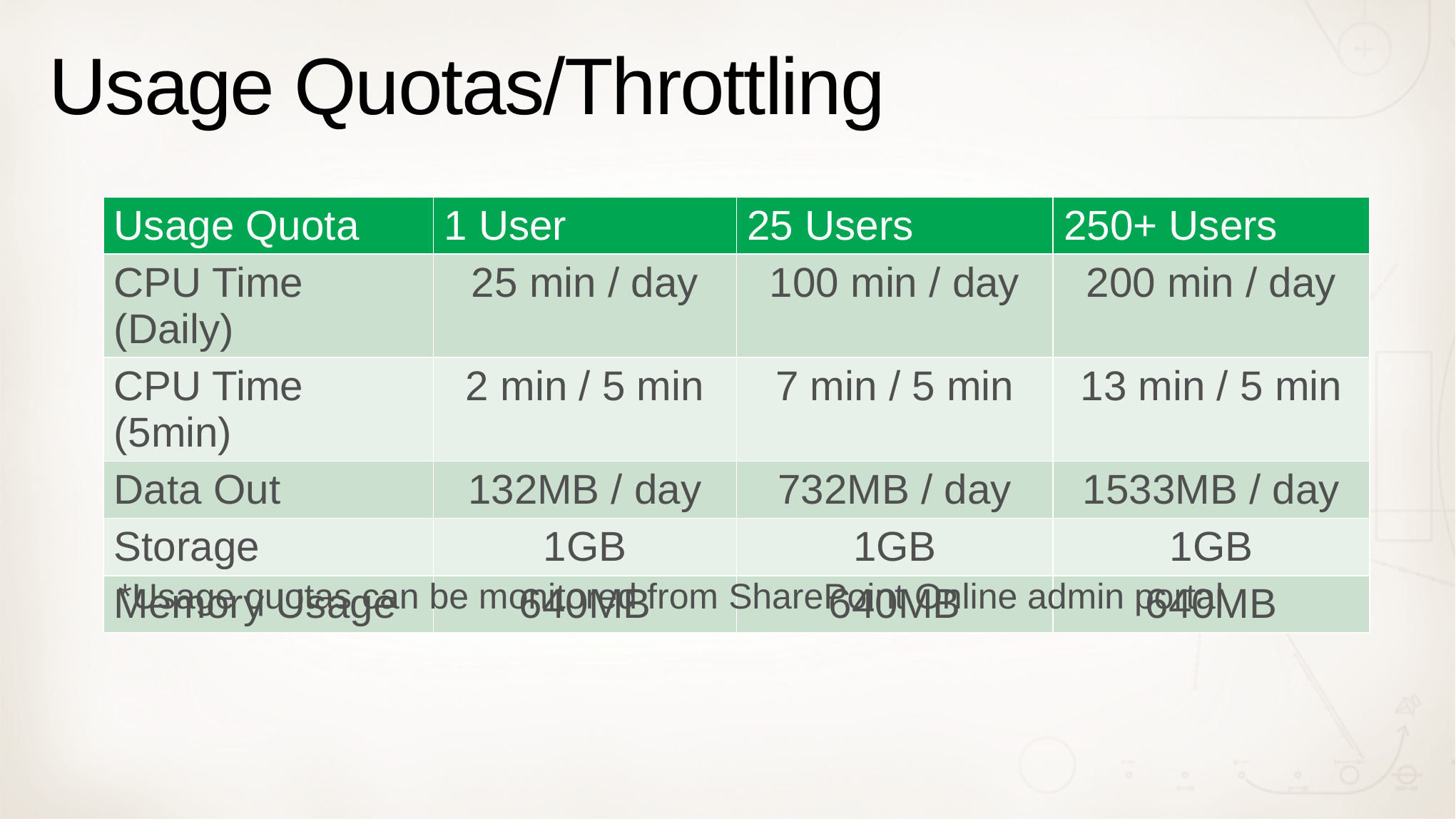

# Usage Quotas/Throttling
| Usage Quota | 1 User | 25 Users | 250+ Users |
| --- | --- | --- | --- |
| CPU Time (Daily) | 25 min / day | 100 min / day | 200 min / day |
| CPU Time (5min) | 2 min / 5 min | 7 min / 5 min | 13 min / 5 min |
| Data Out | 132MB / day | 732MB / day | 1533MB / day |
| Storage | 1GB | 1GB | 1GB |
| Memory Usage | 640MB | 640MB | 640MB |
*Usage quotas can be monitored from SharePoint Online admin portal